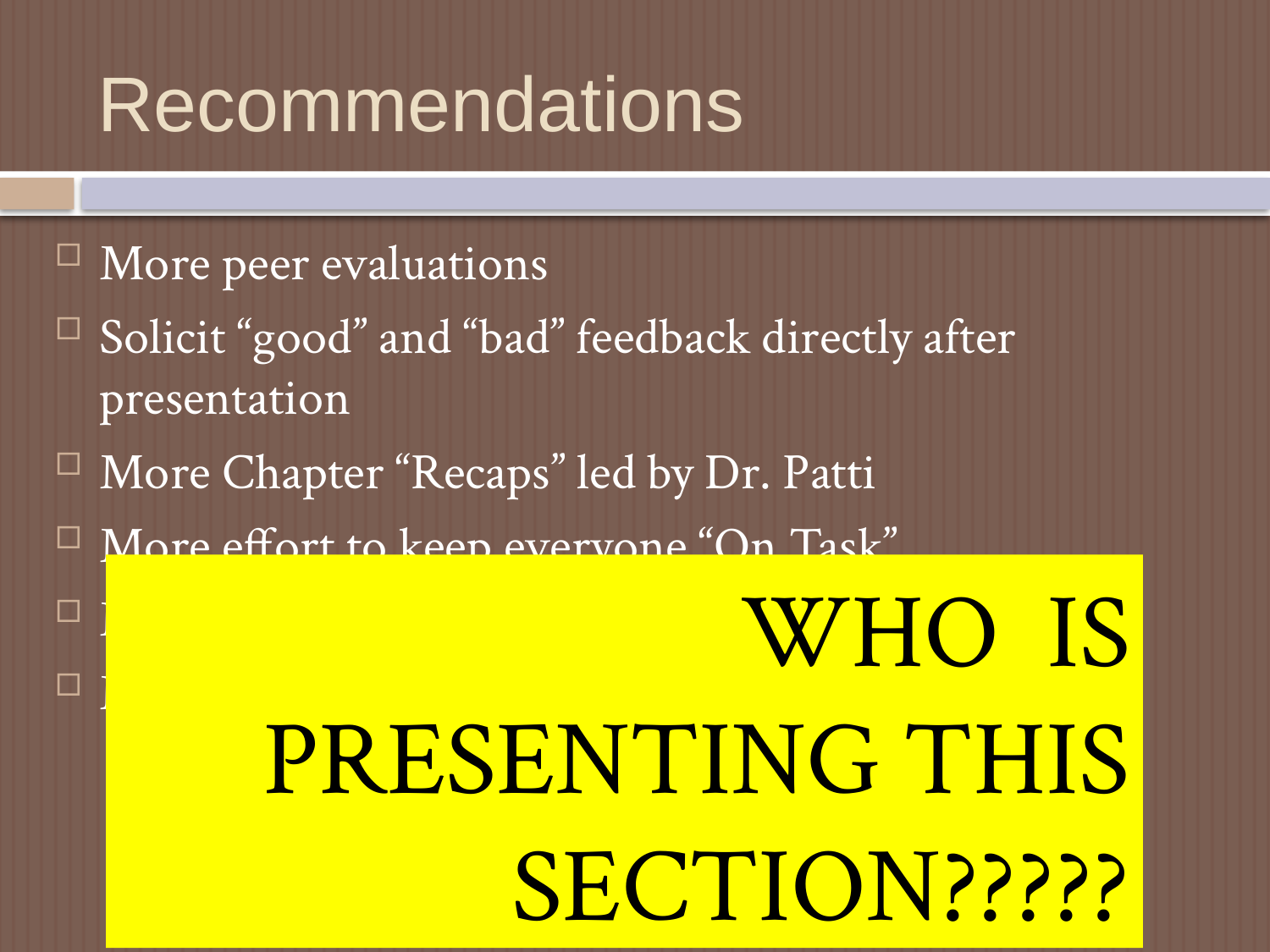

# Recommendations
More peer evaluations
Solicit “good” and “bad” feedback directly after presentation
More Chapter “Recaps” led by Dr. Patti
More effort to keep everyone “On Task”
More real-world examples or application
More focus on Myers-Briggs

WHO  IS PRESENTING THIS SECTION?????